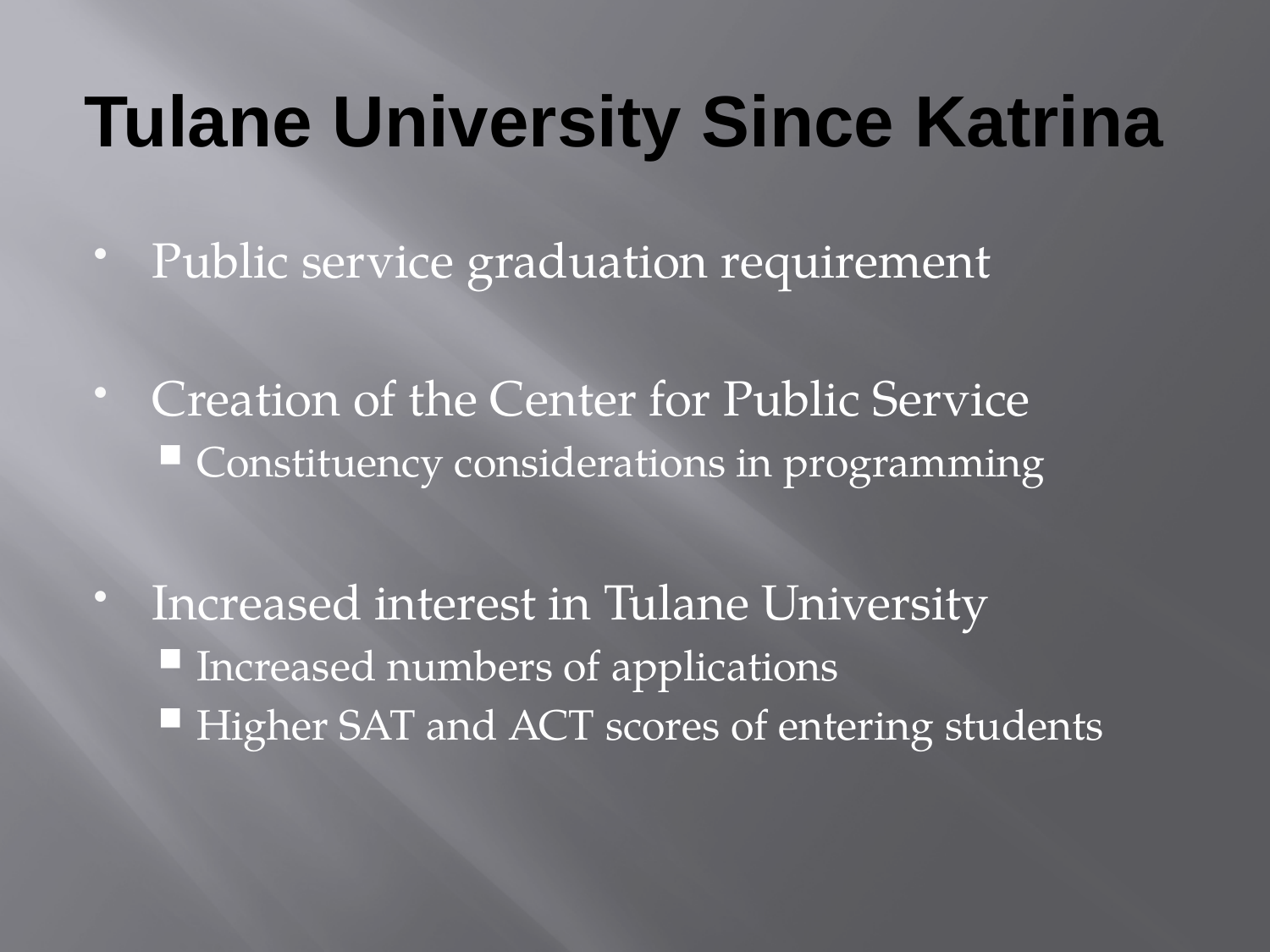

# Tulane University Since Katrina
Public service graduation requirement

Creation of the Center for Public Service
Constituency considerations in programming

Increased interest in Tulane University
Increased numbers of applications
Higher SAT and ACT scores of entering students